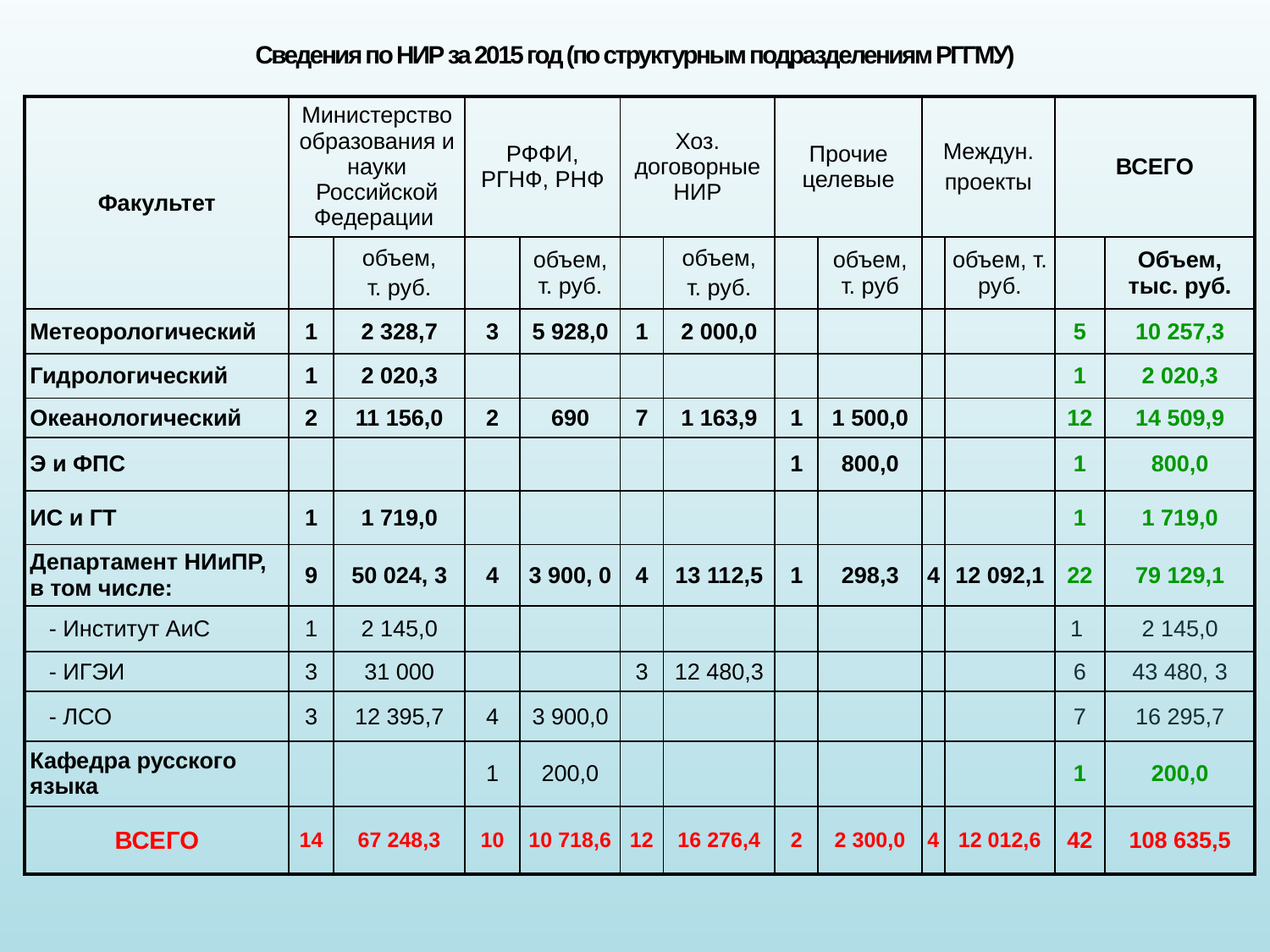

# Сведения по НИР за 2015 год (по структурным подразделениям РГГМУ)
| Факультет | Министерство образования и науки Российской Федерации |  | РФФИ, РГНФ, РНФ |  | Хоз. договорные НИР |  | Прочие целевые |  | Междун. проекты |  | ВСЕГО |  |
| --- | --- | --- | --- | --- | --- | --- | --- | --- | --- | --- | --- | --- |
|  |  | объем, т. руб. |  | объем, т. руб. |  | объем, т. руб. |  | объем, т. руб |  | объем, т. руб. |  | Объем, тыс. руб. |
| Метеорологический | 1 | 2 328,7 | 3 | 5 928,0 | 1 | 2 000,0 |  |  |  |  | 5 | 10 257,3 |
| Гидрологический | 1 | 2 020,3 |  |  |  |  |  |  |  |  | 1 | 2 020,3 |
| Океанологический | 2 | 11 156,0 | 2 | 690 | 7 | 1 163,9 | 1 | 1 500,0 |  |  | 12 | 14 509,9 |
| Э и ФПС |  |  |  |  |  |  | 1 | 800,0 |  |  | 1 | 800,0 |
| ИС и ГТ | 1 | 1 719,0 |  |  |  |  |  |  |  |  | 1 | 1 719,0 |
| Департамент НИиПР, в том числе: | 9 | 50 024, 3 | 4 | 3 900, 0 | 4 | 13 112,5 | 1 | 298,3 | 4 | 12 092,1 | 22 | 79 129,1 |
| - Институт АиС | 1 | 2 145,0 |  |  |  |  |  |  |  |  | 1 | 2 145,0 |
| - ИГЭИ | 3 | 31 000 |  |  | 3 | 12 480,3 |  |  |  |  | 6 | 43 480, 3 |
| - ЛСО | 3 | 12 395,7 | 4 | 3 900,0 |  |  |  |  |  |  | 7 | 16 295,7 |
| Кафедра русского языка |  |  | 1 | 200,0 |  |  |  |  |  |  | 1 | 200,0 |
| ВСЕГО | 14 | 67 248,3 | 10 | 10 718,6 | 12 | 16 276,4 | 2 | 2 300,0 | 4 | 12 012,6 | 42 | 108 635,5 |